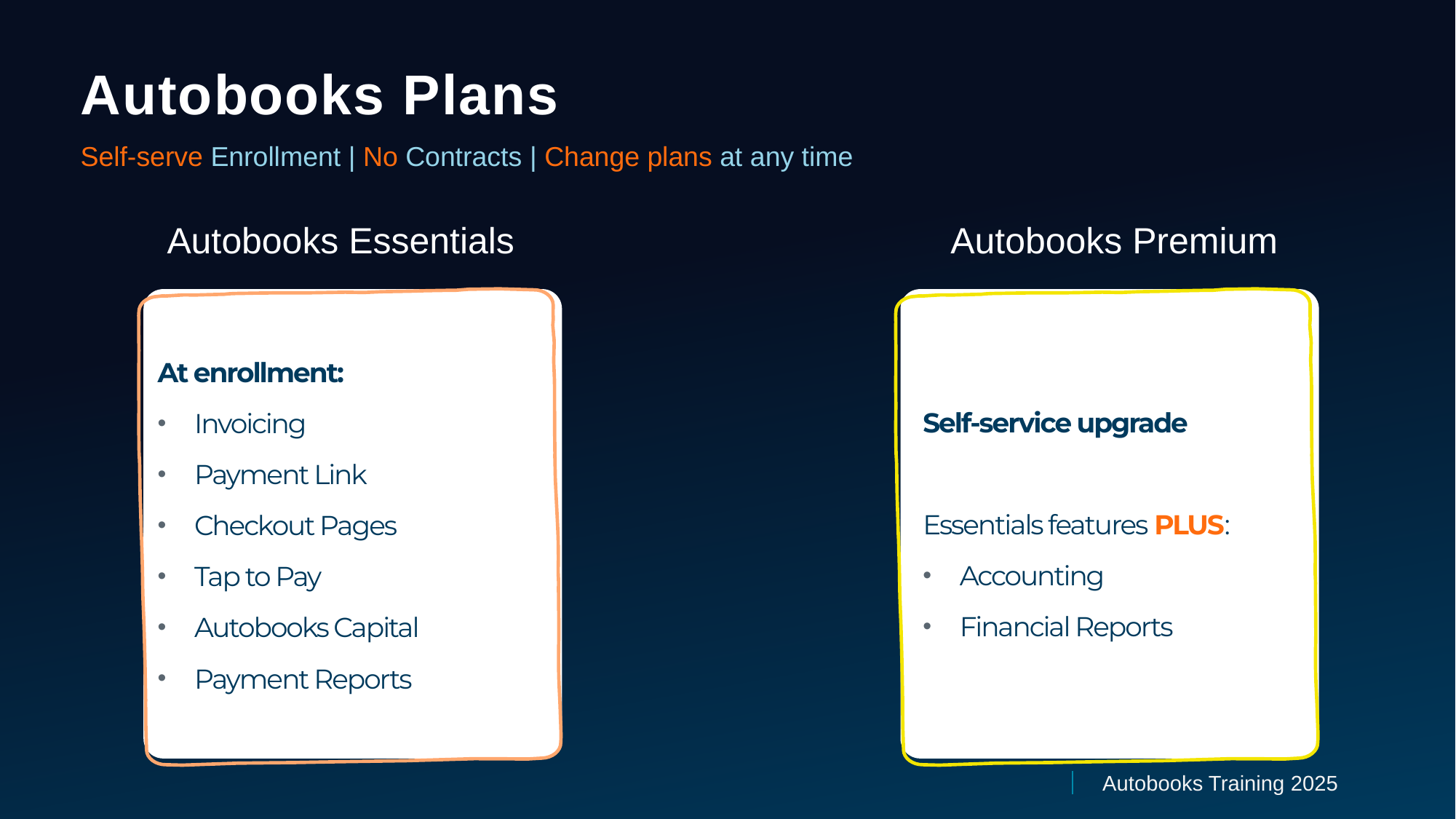

1
The customer (business owner) will use existing credentials for their business account to log into online banking.
LOG INTO
ONLINE BANKING
# Autobooks Plans
Self-serve Enrollment | No Contracts | Change plans at any time
Autobooks Essentials
Autobooks Premium

Self-service upgrade

Essentials features PLUS:
Accounting
Financial Reports
At enrollment:
Invoicing
Payment Link
Checkout Pages
Tap to Pay
Autobooks Capital
Payment Reports
Setup: Enrollment